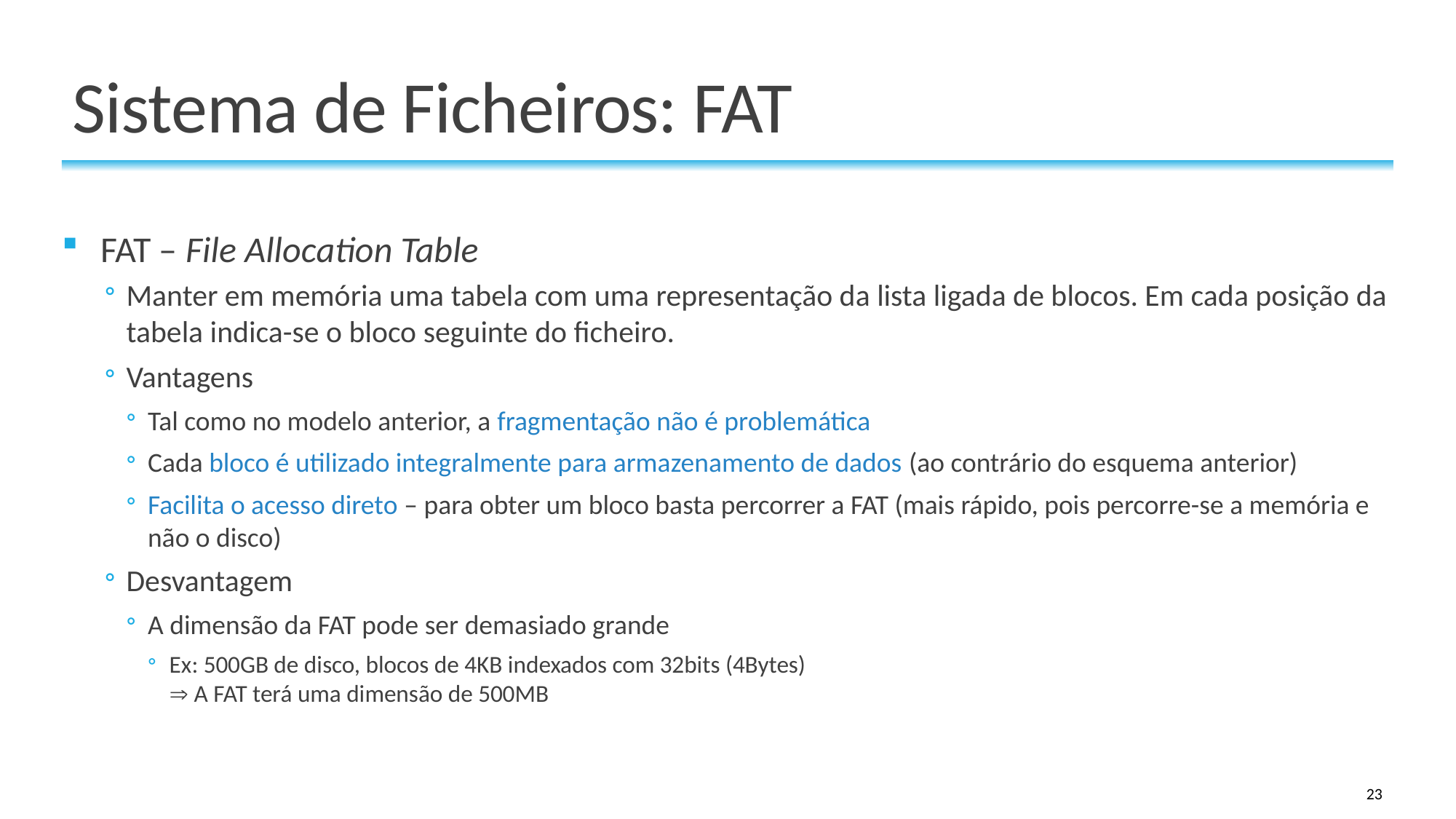

# Sistema de Ficheiros: FAT
FAT – File Allocation Table
Manter em memória uma tabela com uma representação da lista ligada de blocos. Em cada posição da tabela indica-se o bloco seguinte do ficheiro.
Vantagens
Tal como no modelo anterior, a fragmentação não é problemática
Cada bloco é utilizado integralmente para armazenamento de dados (ao contrário do esquema anterior)
Facilita o acesso direto – para obter um bloco basta percorrer a FAT (mais rápido, pois percorre-se a memória e não o disco)
Desvantagem
A dimensão da FAT pode ser demasiado grande
Ex: 500GB de disco, blocos de 4KB indexados com 32bits (4Bytes)
⇒ A FAT terá uma dimensão de 500MB
23